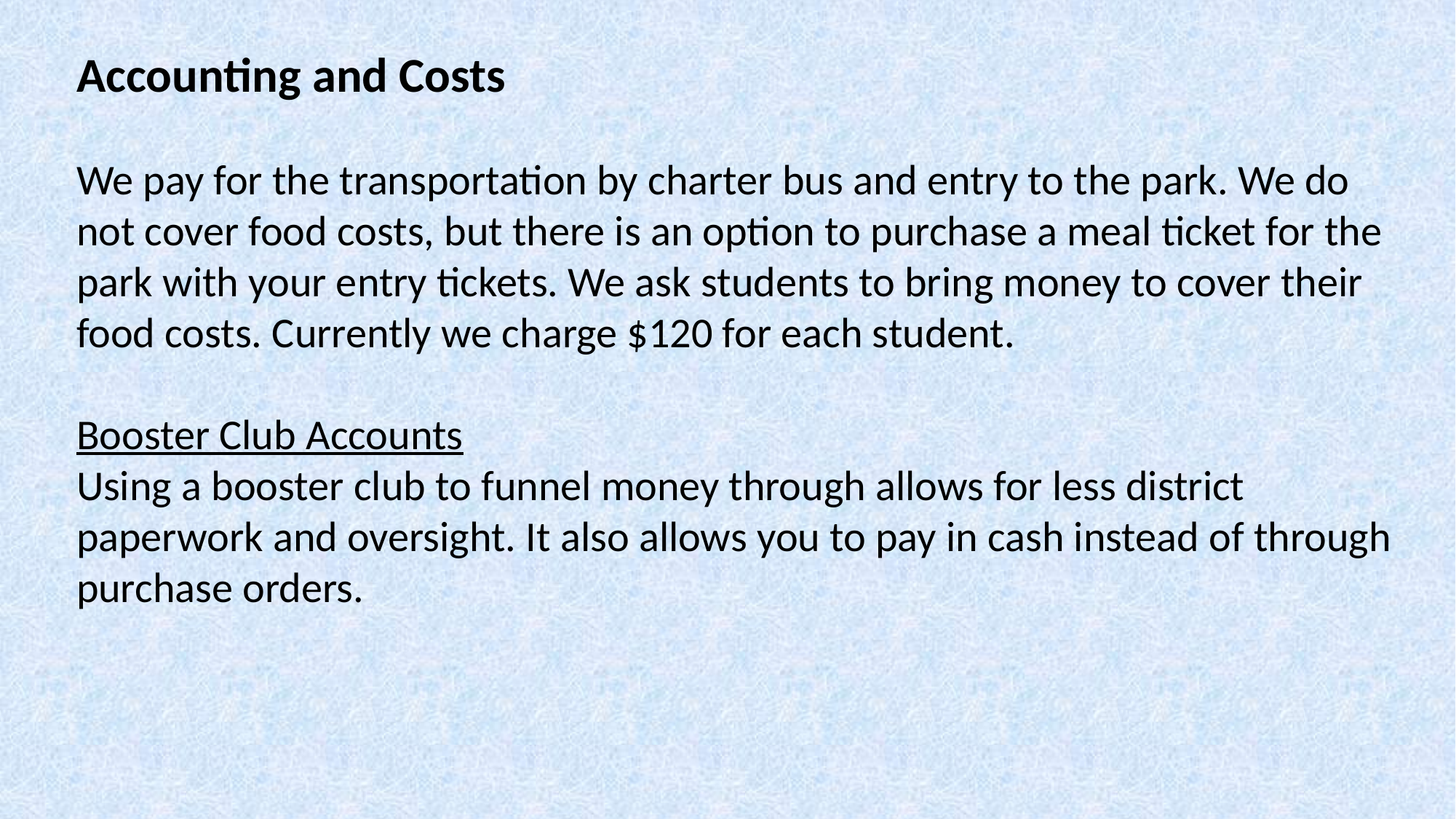

Accounting and Costs

We pay for the transportation by charter bus and entry to the park. We do not cover food costs, but there is an option to purchase a meal ticket for the park with your entry tickets. We ask students to bring money to cover their food costs. Currently we charge $120 for each student.

Booster Club Accounts
Using a booster club to funnel money through allows for less district paperwork and oversight. It also allows you to pay in cash instead of through purchase orders.